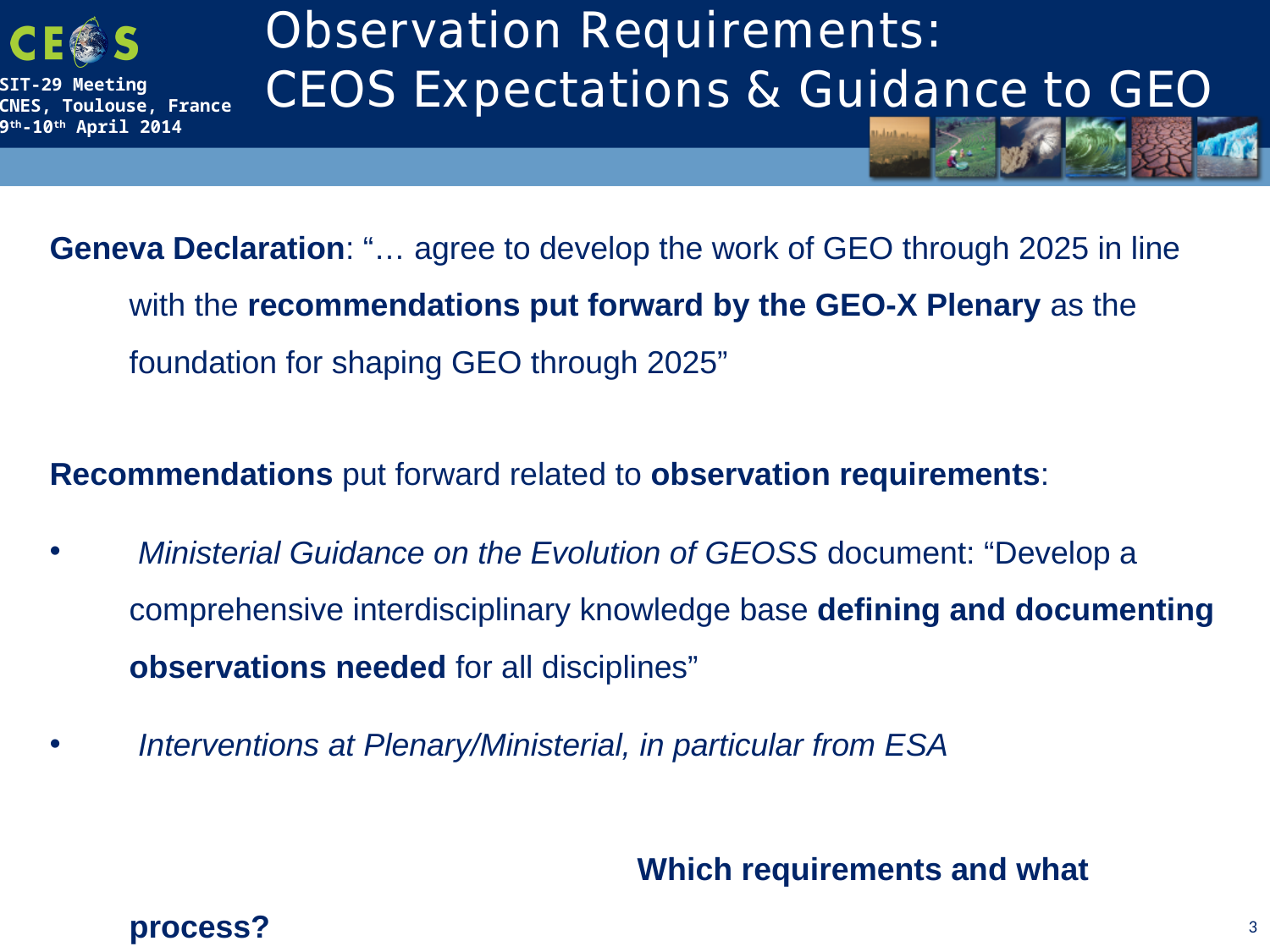

Observation Requirements:
CEOS Expectations & Guidance to GEO
Geneva Declaration: “… agree to develop the work of GEO through 2025 in line with the recommendations put forward by the GEO-X Plenary as the foundation for shaping GEO through 2025”

Recommendations put forward related to observation requirements:
 Ministerial Guidance on the Evolution of GEOSS document: “Develop a comprehensive interdisciplinary knowledge base defining and documenting observations needed for all disciplines”
 Interventions at Plenary/Ministerial, in particular from ESA

					Which requirements and what process?
3